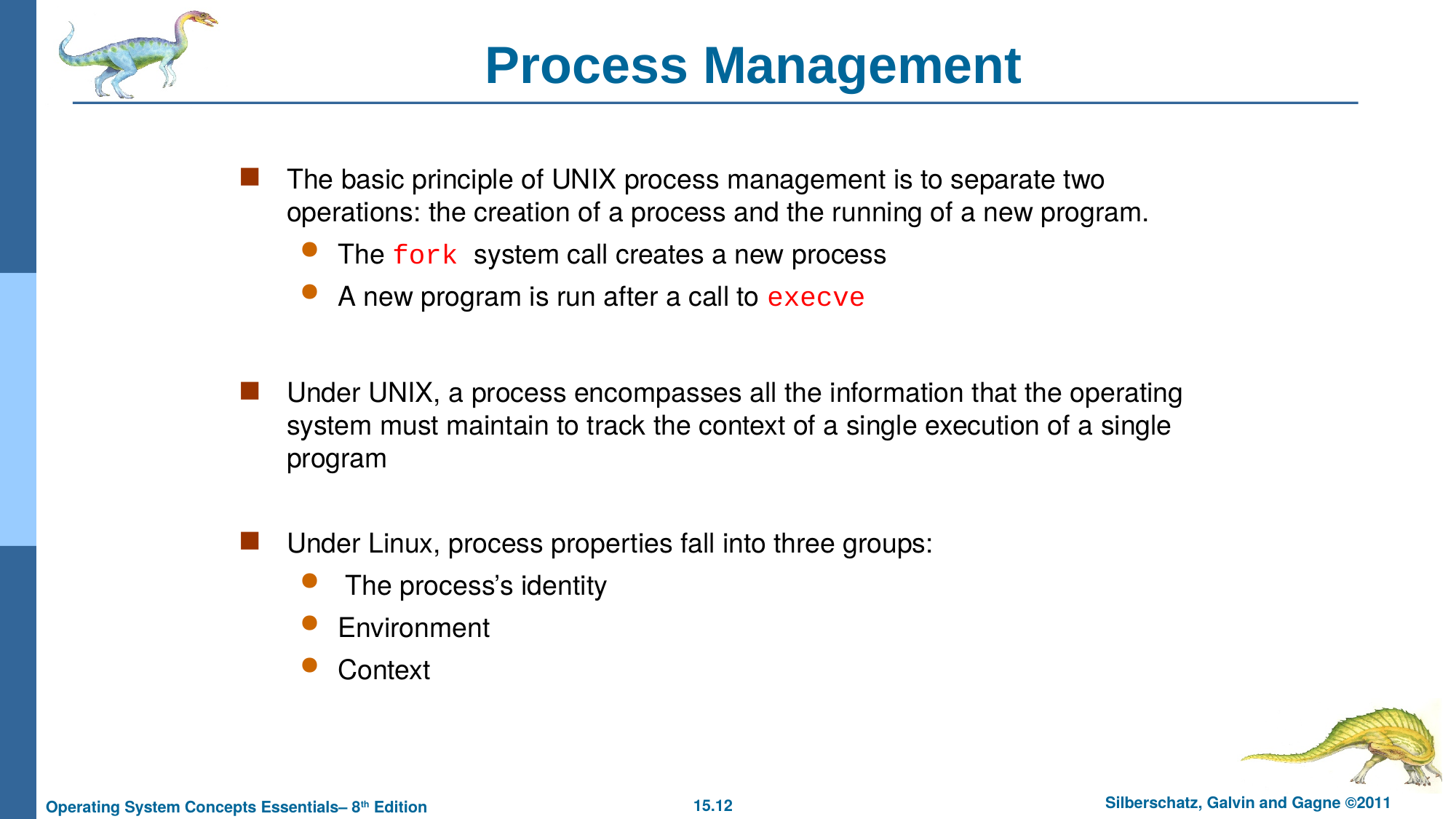

# Process Management
The basic principle of UNIX process management is to separate two operations: the creation of a process and the running of a new program.
The fork system call creates a new process
A new program is run after a call to execve

Under UNIX, a process encompasses all the information that the operating system must maintain to track the context of a single execution of a single program

Under Linux, process properties fall into three groups:
 The process’s identity
Environment
Context